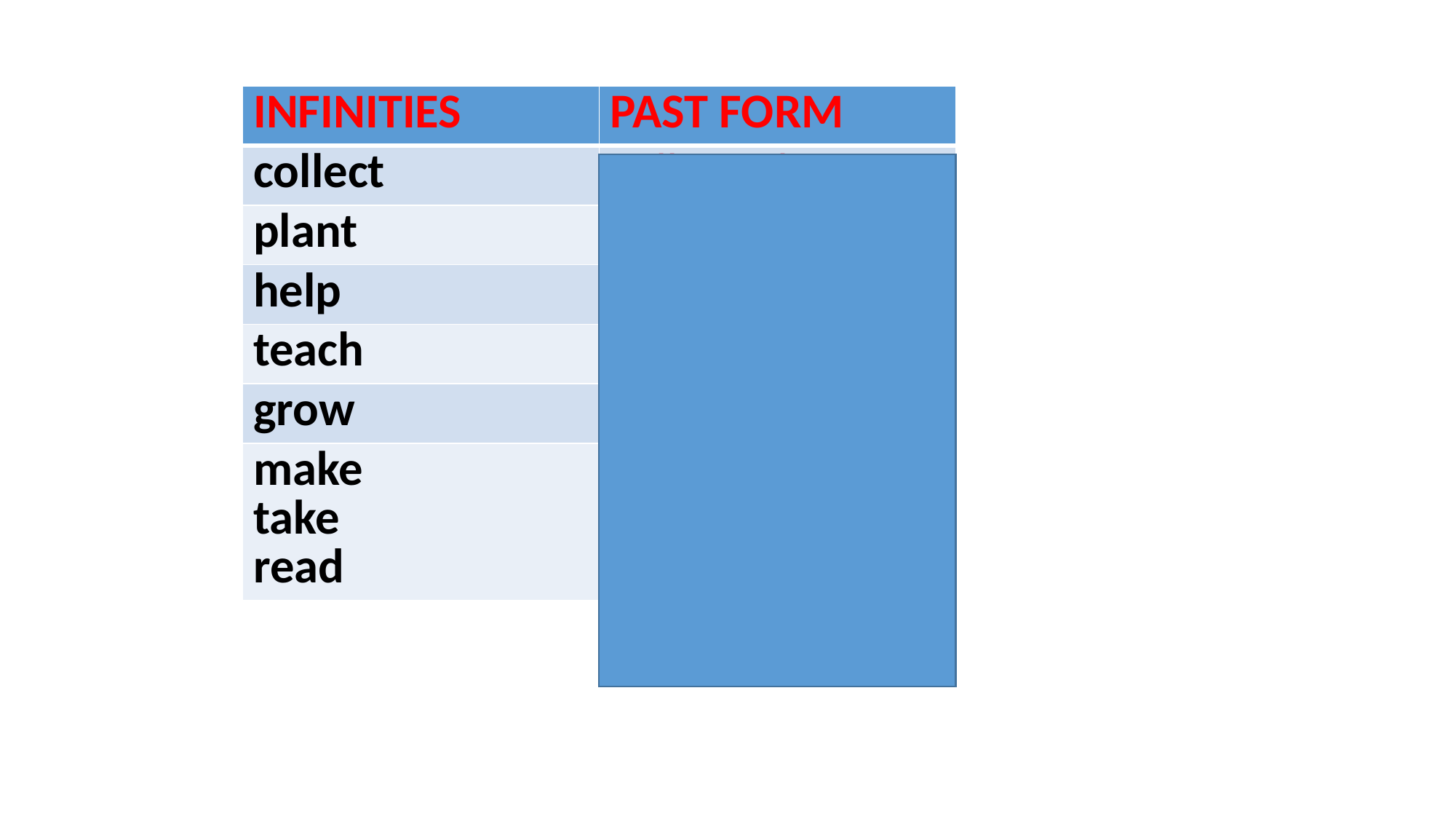

| INFINITIES | PAST FORM |
| --- | --- |
| collect | collected |
| plant | planted |
| help | helped |
| teach | taught |
| grow | grew |
| make take read | made took read |